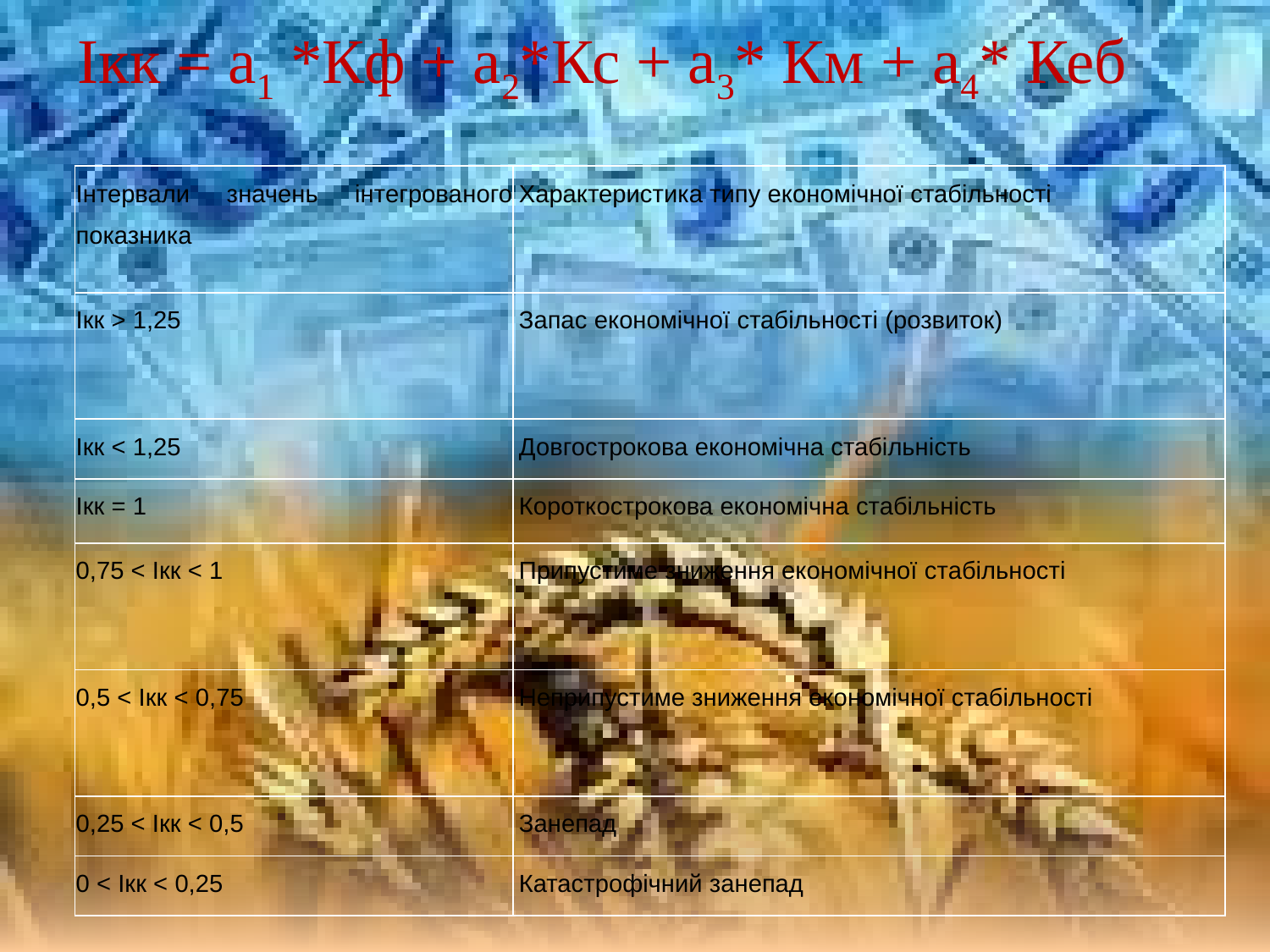

# Ікк = а1 *Кф + а2*Кс + а3* Км + а4* Кеб
| Інтервали значень інтегрова­ного показника | Характеристика типу економічної стабільності |
| --- | --- |
| Ікк > 1,25 | Запас економічної стабільності (розвиток) |
| Ікк < 1,25 | Довгострокова економічна стабільність |
| Ікк = 1 | Короткострокова економічна стабільність |
| 0,75 < Ікк < 1 | Припустиме зниження економічної стабільності |
| 0,5 < Ікк < 0,75 | Неприпустиме зниження економічної стабільності |
| 0,25 < Ікк < 0,5 | Занепад |
| 0 < Ікк < 0,25 | Катастрофічний занепад |